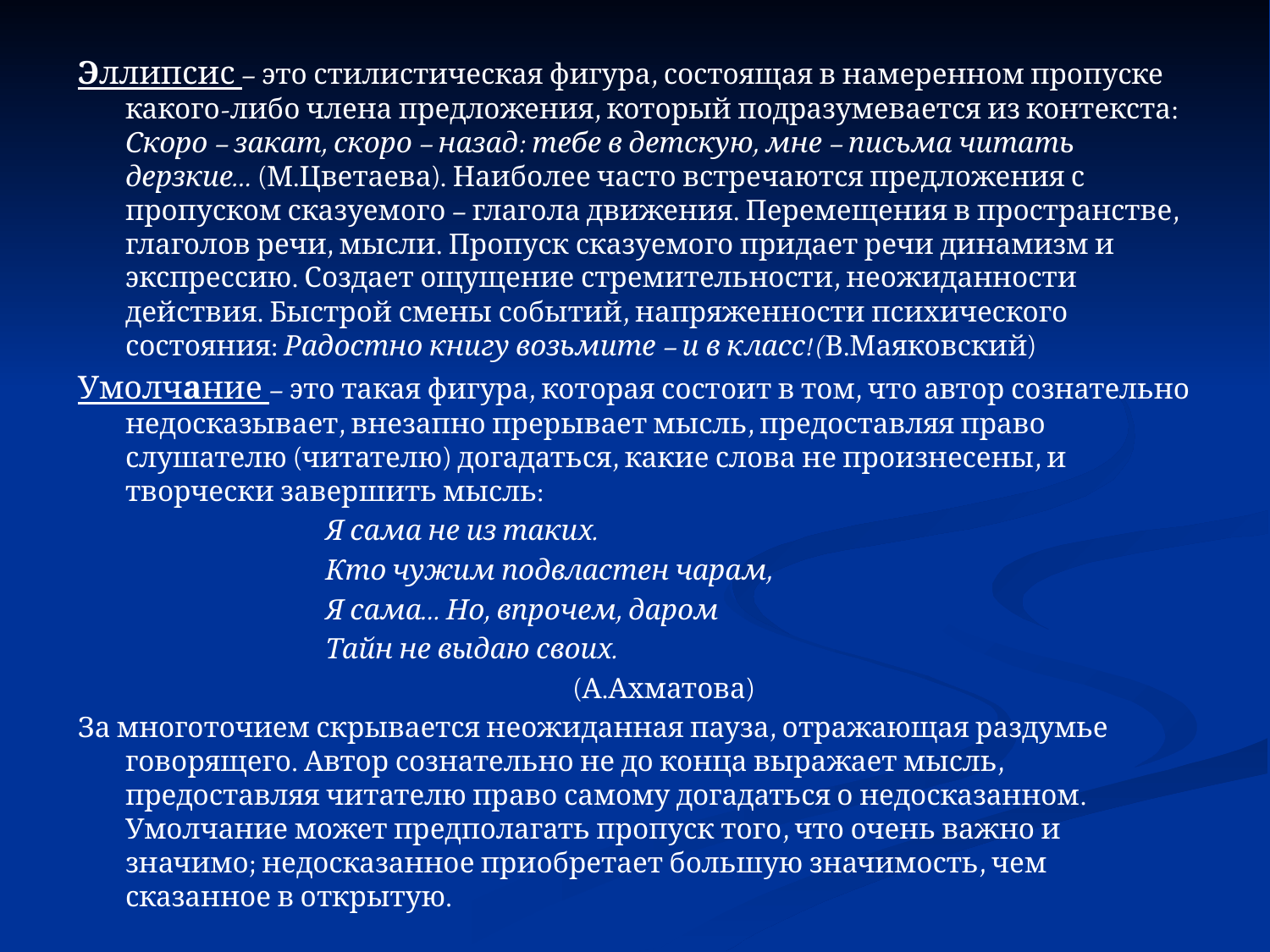

Эллипсис – это стилистическая фигура, состоящая в намеренном пропуске какого-либо члена предложения, который подразумевается из контекста: Скоро – закат, скоро – назад: тебе в детскую, мне – письма читать дерзкие… (М.Цветаева). Наиболее часто встречаются предложения с пропуском сказуемого – глагола движения. Перемещения в пространстве, глаголов речи, мысли. Пропуск сказуемого придает речи динамизм и экспрессию. Создает ощущение стремительности, неожиданности действия. Быстрой смены событий, напряженности психического состояния: Радостно книгу возьмите – и в класс! (В.Маяковский)
Умолчание – это такая фигура, которая состоит в том, что автор сознательно недосказывает, внезапно прерывает мысль, предоставляя право слушателю (читателю) догадаться, какие слова не произнесены, и творчески завершить мысль:
                                       Я сама не из таких.
                                       Кто чужим подвластен чарам,
                                       Я сама… Но, впрочем, даром
                                       Тайн не выдаю своих.
                                                                              (А.Ахматова)
За многоточием скрывается неожиданная пауза, отражающая раздумье говорящего. Автор сознательно не до конца выражает мысль, предоставляя читателю право самому догадаться о недосказанном. Умолчание может предполагать пропуск того, что очень важно и значимо; недосказанное приобретает большую значимость, чем сказанное в открытую.